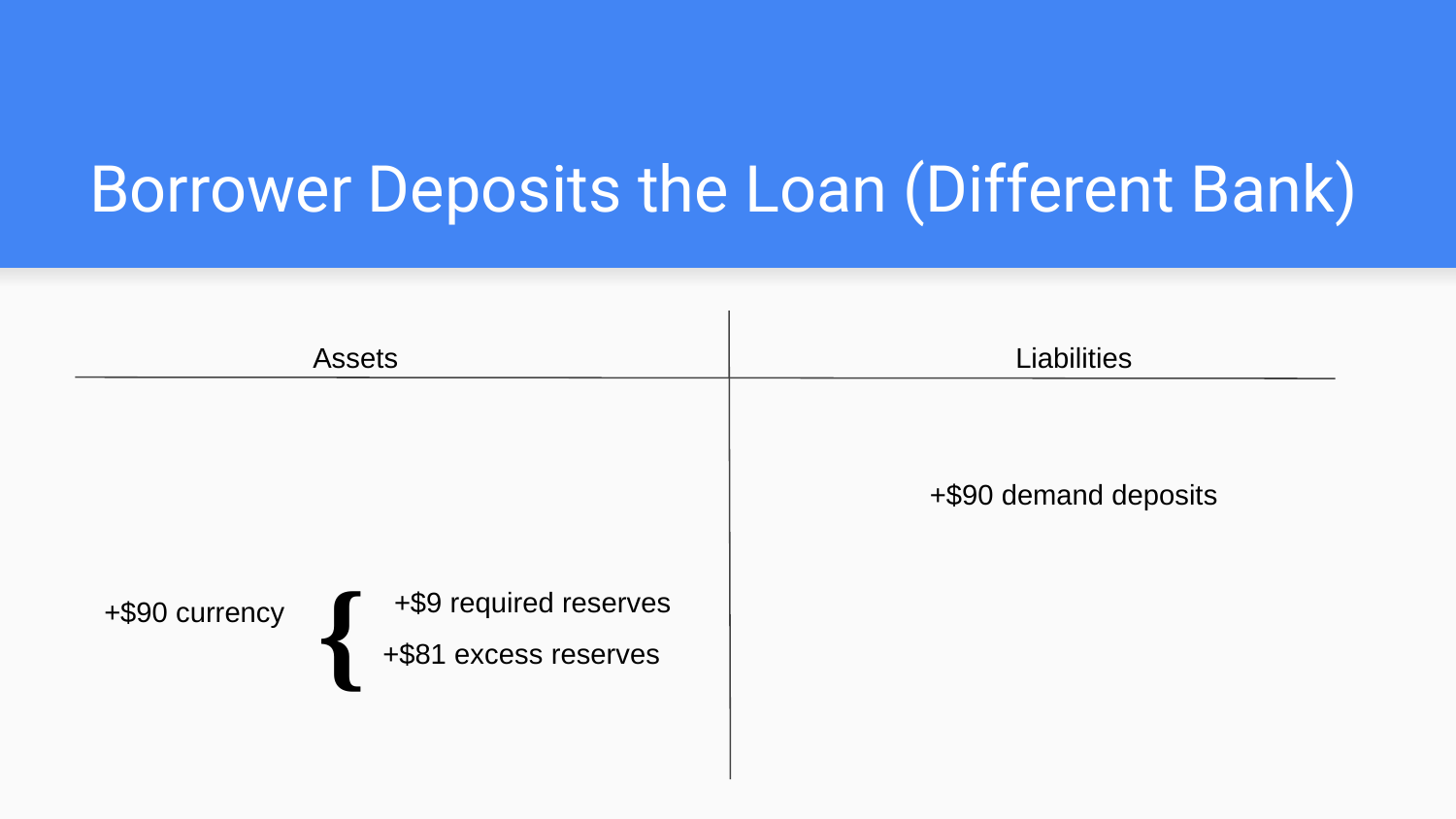

# Borrower Deposits the Loan (Different Bank)
Assets
Liabilities
+$90 demand deposits
{
+$9 required reserves
+$90 currency
+$81 excess reserves